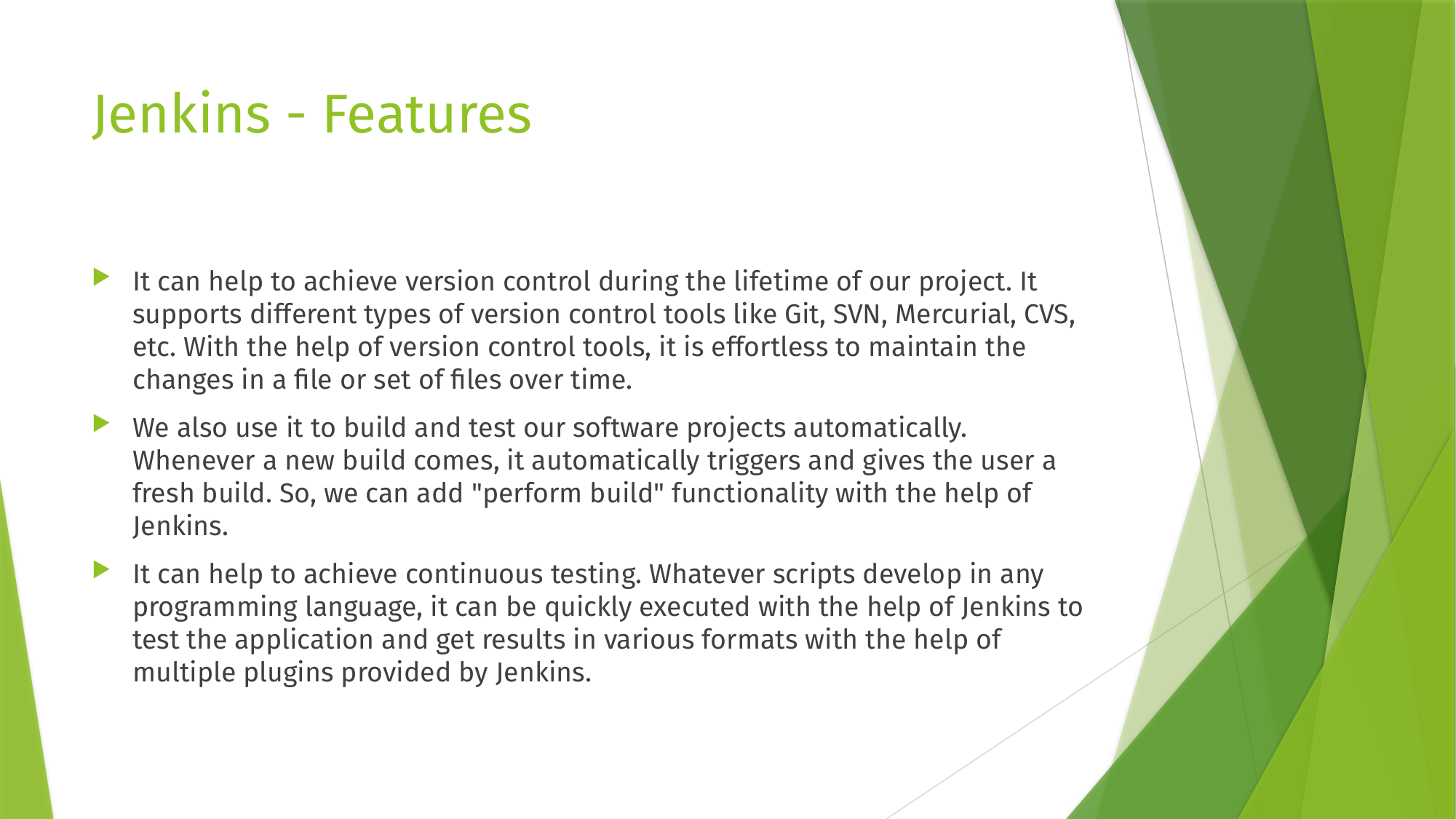

# Jenkins - Features
It can help to achieve version control during the lifetime of our project. It supports different types of version control tools like Git, SVN, Mercurial, CVS, etc. With the help of version control tools, it is effortless to maintain the changes in a file or set of files over time.
We also use it to build and test our software projects automatically. Whenever a new build comes, it automatically triggers and gives the user a fresh build. So, we can add "perform build" functionality with the help of Jenkins.
It can help to achieve continuous testing. Whatever scripts develop in any programming language, it can be quickly executed with the help of Jenkins to test the application and get results in various formats with the help of multiple plugins provided by Jenkins.